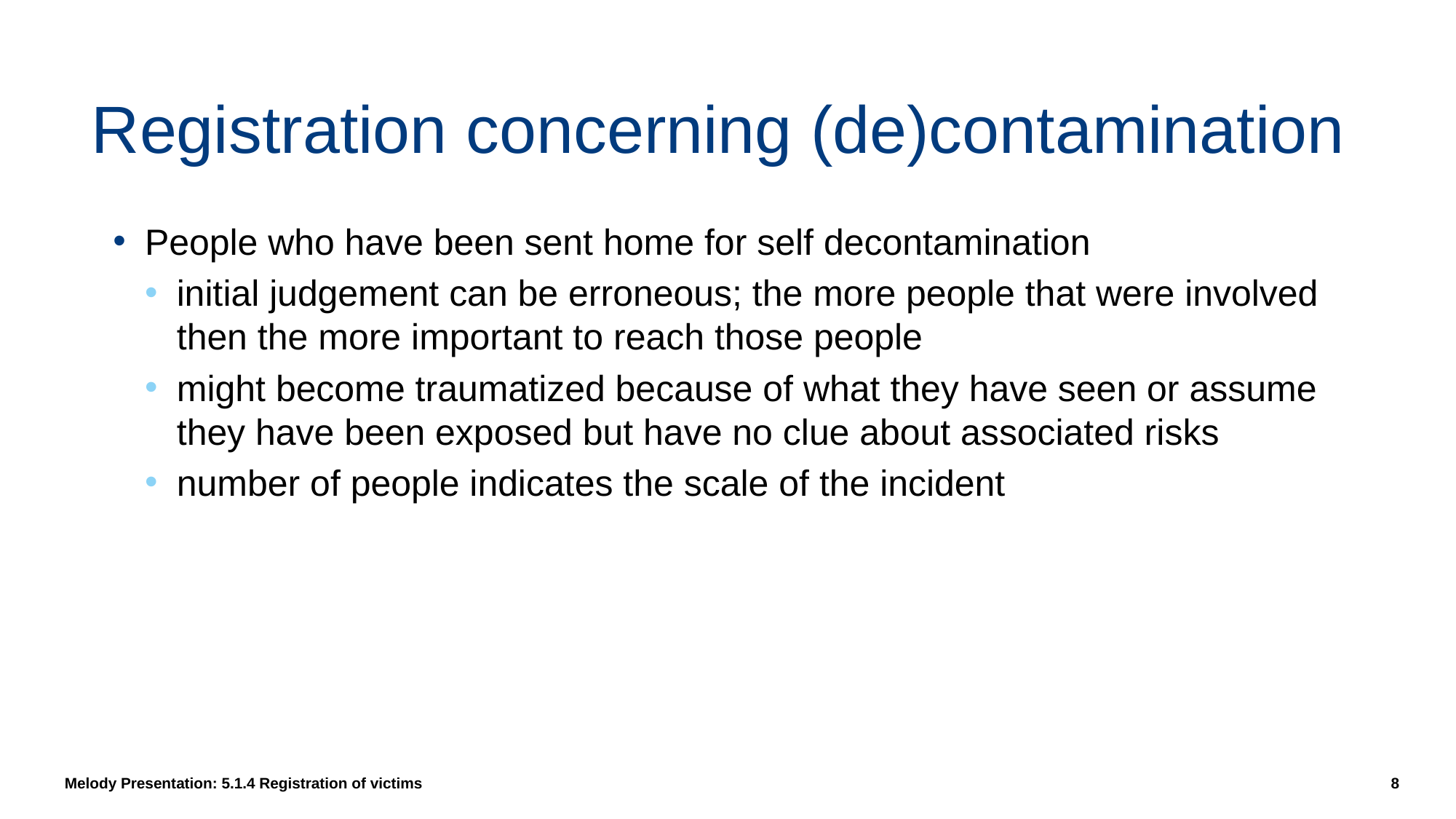

# Registration concerning (de)contamination
People who have been sent home for self decontamination
initial judgement can be erroneous; the more people that were involved then the more important to reach those people
might become traumatized because of what they have seen or assume they have been exposed but have no clue about associated risks
number of people indicates the scale of the incident

Melody Presentation: 5.1.4 Registration of victims
8